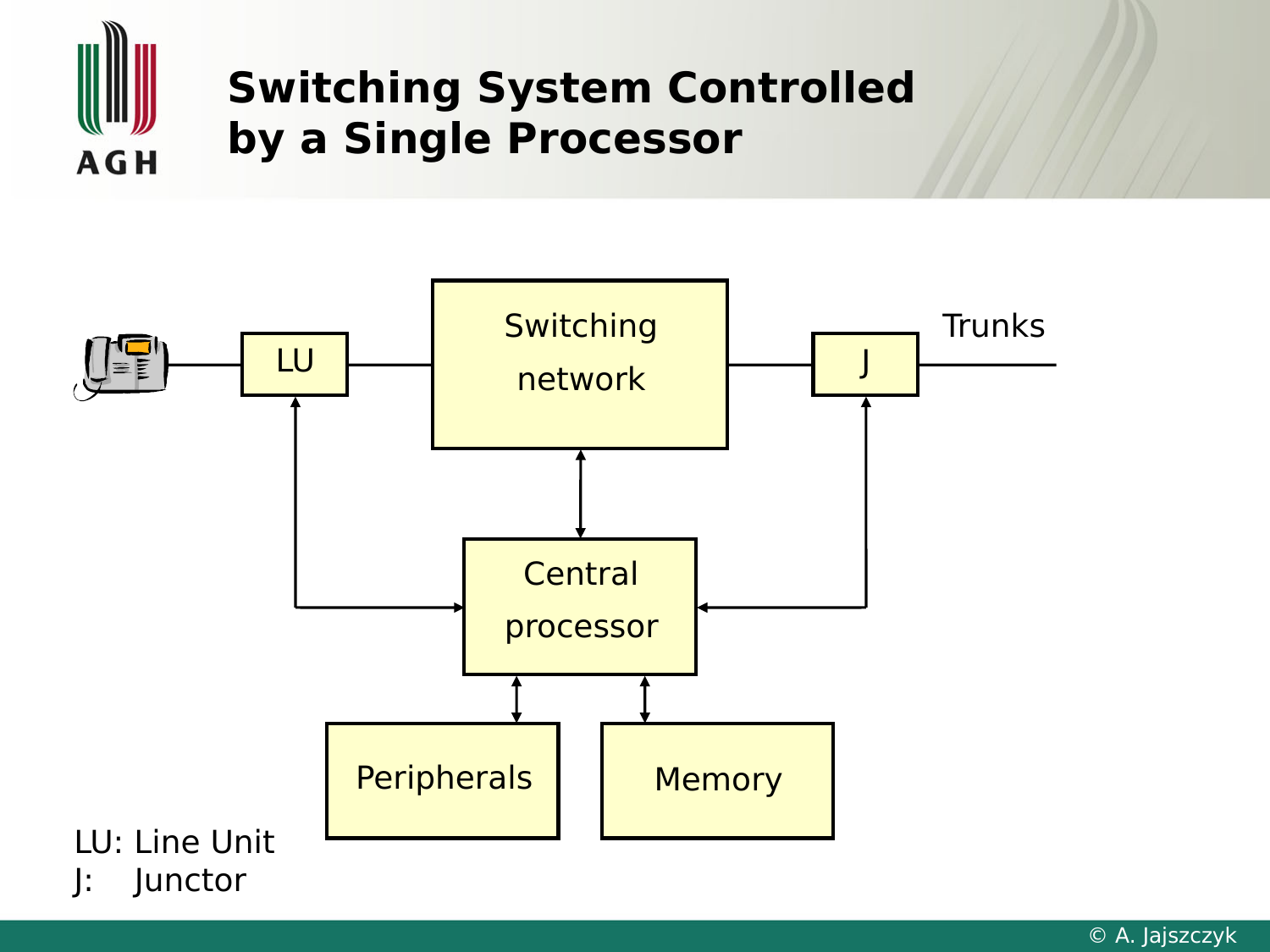

# Switching System Controlled by a Single Processor

Switching
Trunks

LU
J
network

Central
processor

Peripherals

Memory

LU: Line Unit
J:    Junctor